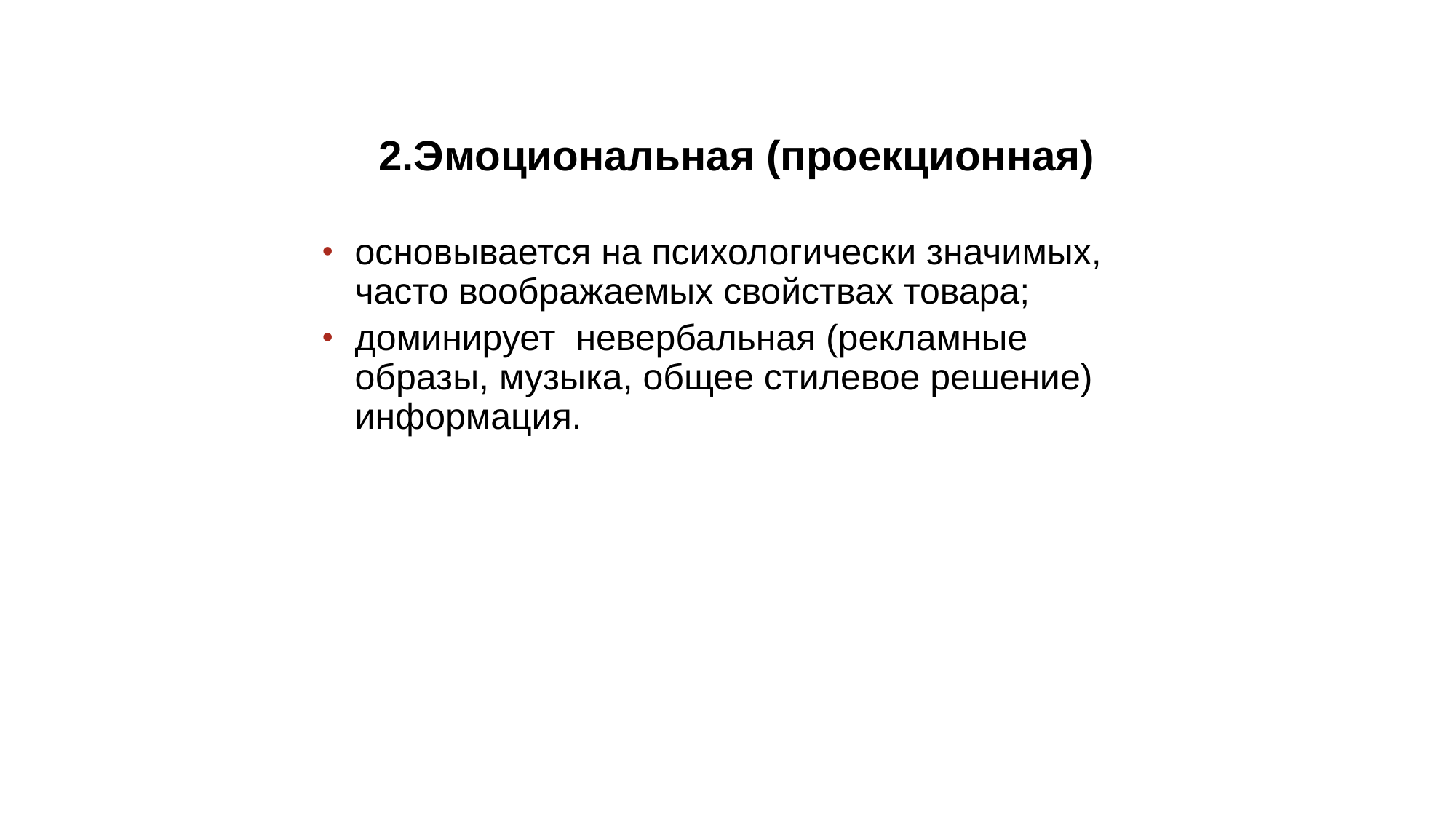

2.Эмоциональная (проекционная)

основывается на психологически значимых, часто воображаемых свойствах товара;
доминирует  невербальная (рекламные образы, музыка, общее стилевое решение) информация.